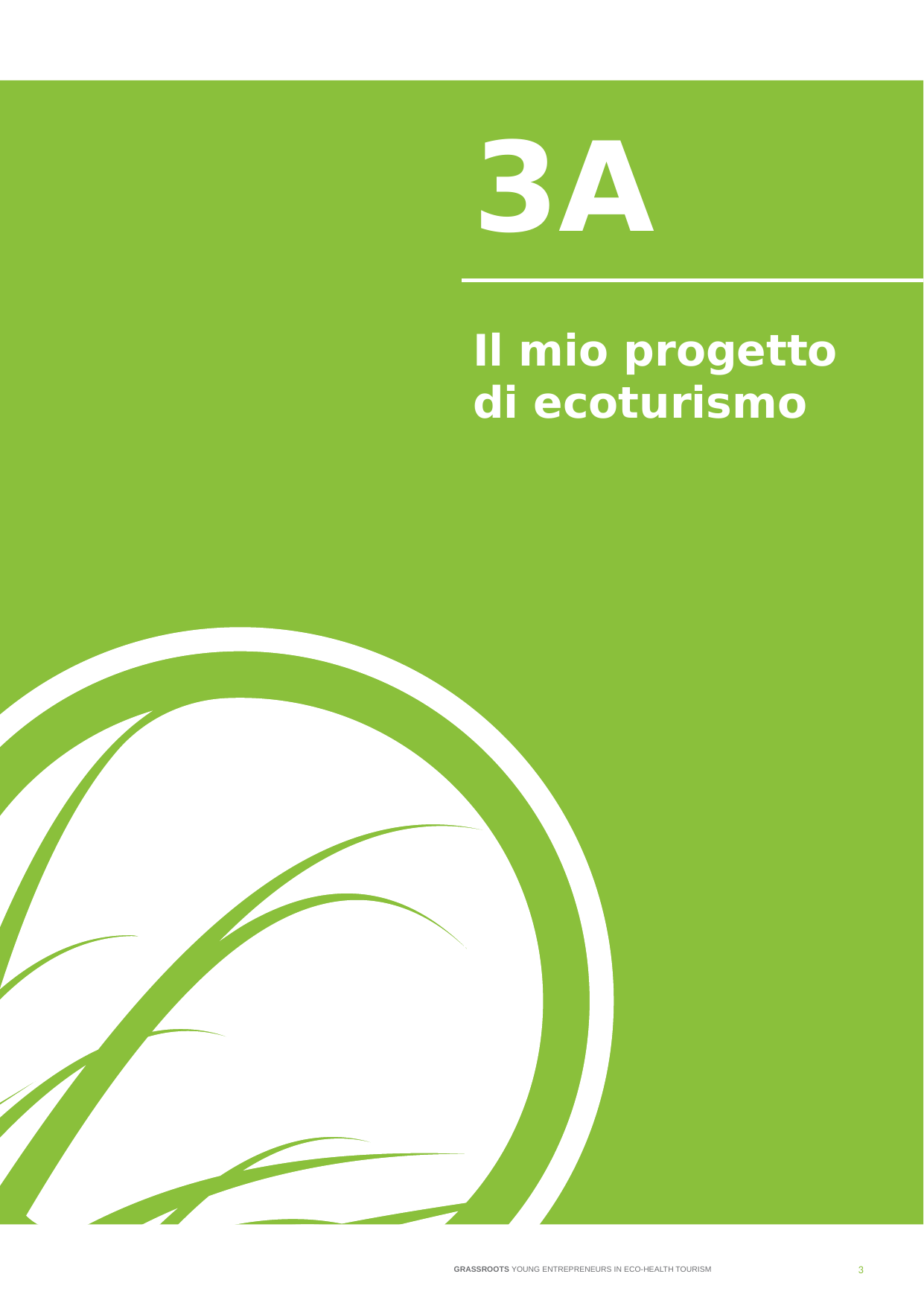

3A
Il mio progetto di ecoturismo
3